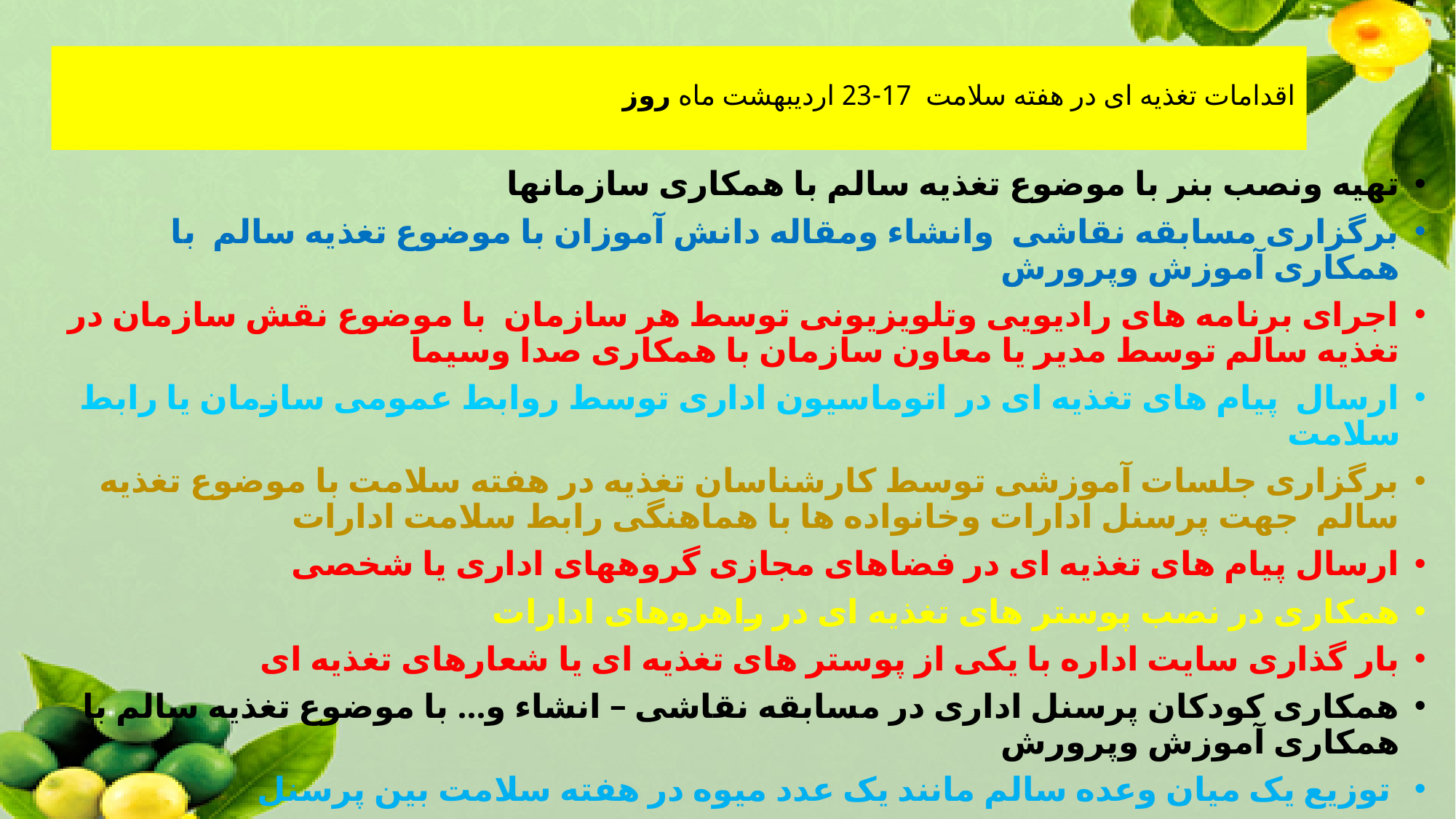

# اقدامات تغذیه ای در هفته سلامت  17-23 اردیبهشت ماه روز
تهیه ونصب بنر با موضوع تغذیه سالم با همکاری سازمانها
برگزاری مسابقه نقاشی  وانشاء ومقاله دانش آموزان با موضوع تغذیه سالم  با همکاری آموزش وپرورش
اجرای برنامه های رادیویی وتلویزیونی توسط هر سازمان  با موضوع نقش سازمان در تغذیه سالم توسط مدیر یا معاون سازمان با همکاری صدا وسیما
ارسال  پیام های تغذیه ای در اتوماسیون اداری توسط روابط عمومی سازمان یا رابط سلامت
برگزاری جلسات آموزشی توسط کارشناسان تغذیه در هفته سلامت با موضوع تغذیه سالم  جهت پرسنل ادارات وخانواده ها با هماهنگی رابط سلامت ادارات
ارسال پیام های تغذیه ای در فضاهای مجازی گروههای اداری یا شخصی
همکاری در نصب پوستر های تغذیه ای در راهروهای ادارات
بار گذاری سایت اداره با یکی از پوستر های تغذیه ای یا شعارهای تغذیه ای
همکاری کودکان پرسنل اداری در مسابقه نقاشی – انشاء و... با موضوع تغذیه سالم با همکاری آموزش وپرورش
 توزیع یک میان وعده سالم مانند یک عدد میوه در هفته سلامت بین پرسنل